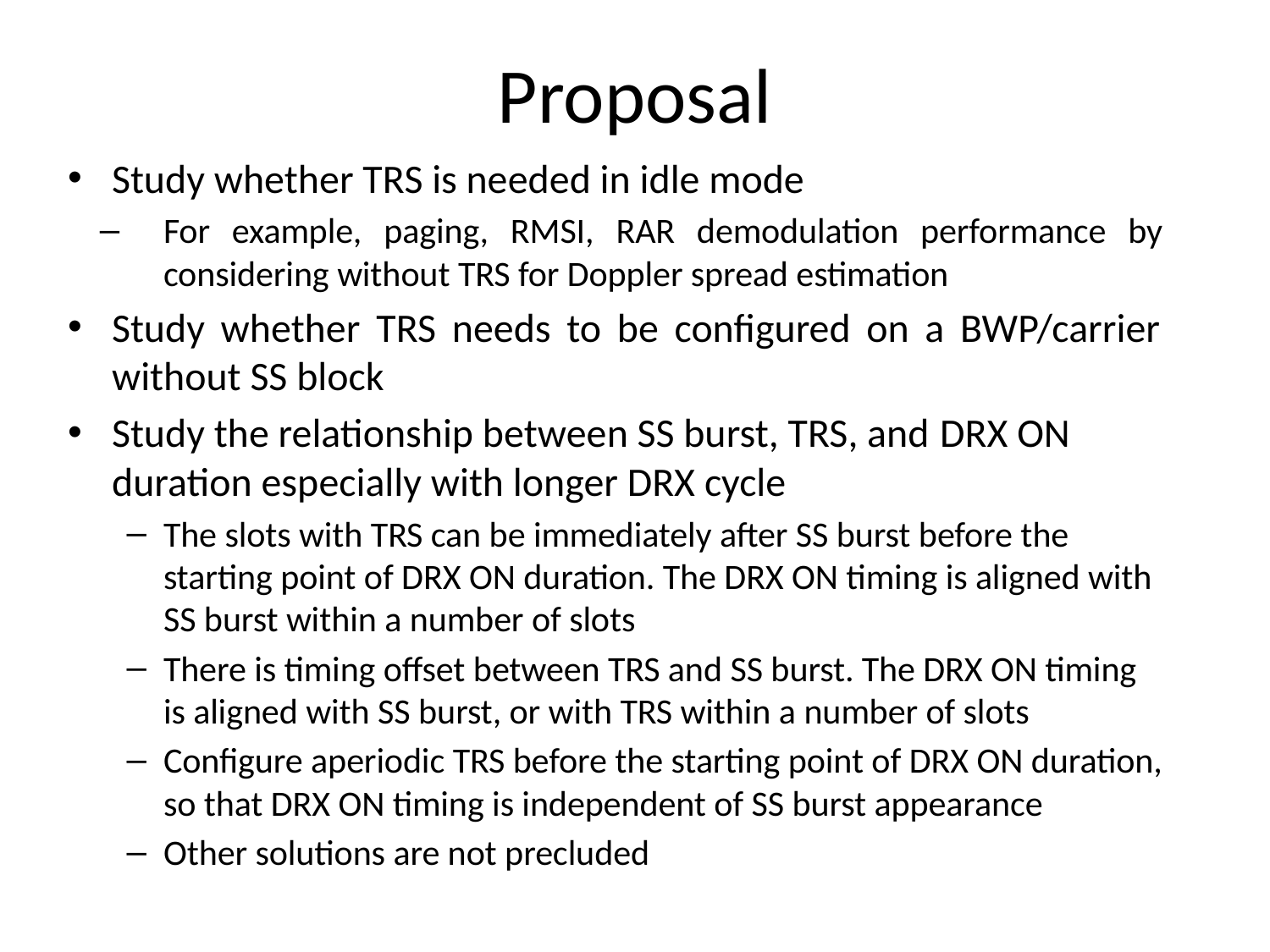

# Proposal
Study whether TRS is needed in idle mode
For example, paging, RMSI, RAR demodulation performance by considering without TRS for Doppler spread estimation
Study whether TRS needs to be configured on a BWP/carrier without SS block
Study the relationship between SS burst, TRS, and DRX ON duration especially with longer DRX cycle
The slots with TRS can be immediately after SS burst before the starting point of DRX ON duration. The DRX ON timing is aligned with SS burst within a number of slots
There is timing offset between TRS and SS burst. The DRX ON timing is aligned with SS burst, or with TRS within a number of slots
Configure aperiodic TRS before the starting point of DRX ON duration, so that DRX ON timing is independent of SS burst appearance
Other solutions are not precluded